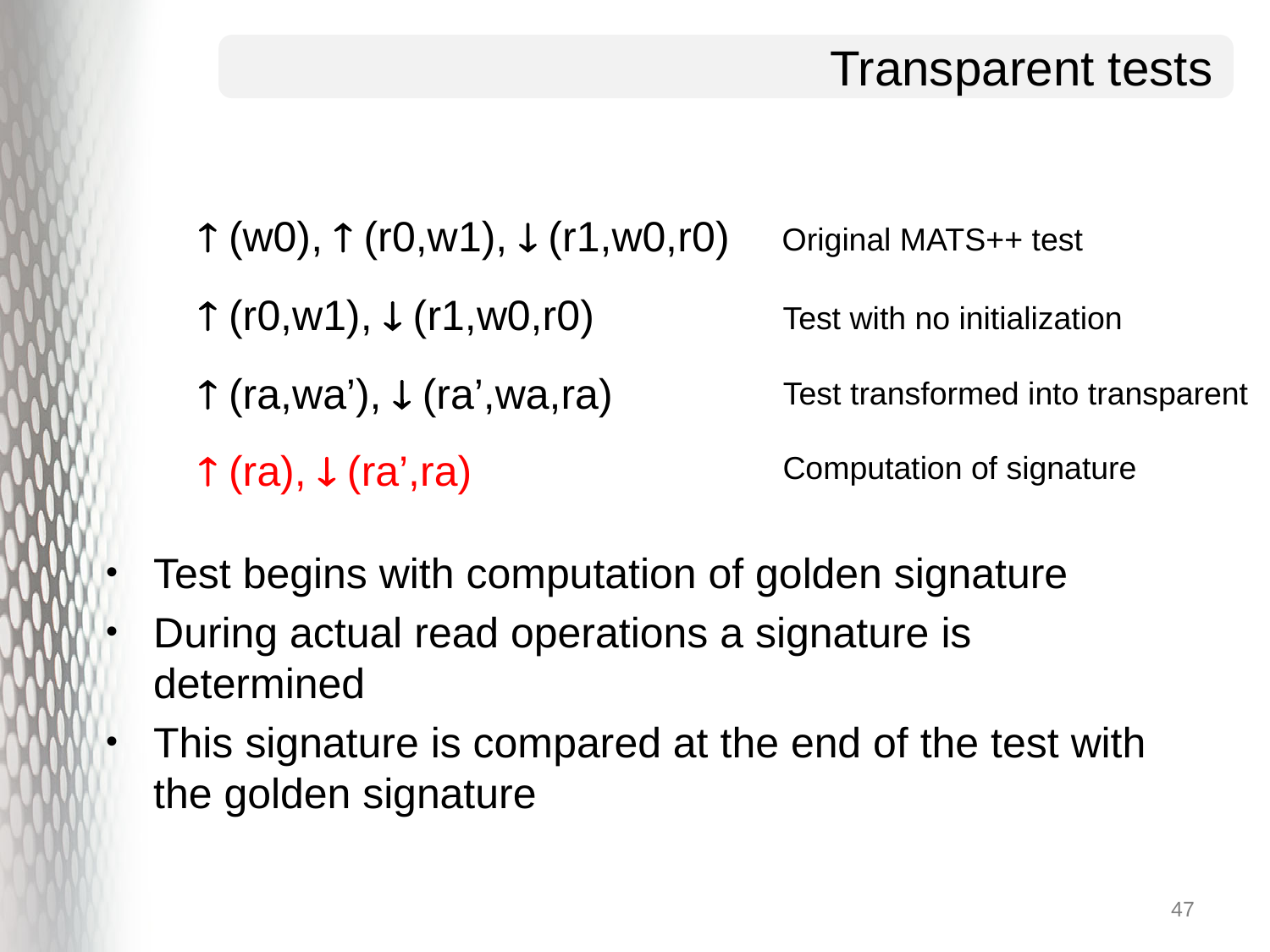

# Transparent tests
↑ (w0), ↑ (r0,w1), ↓ (r1,w0,r0)
Original MATS++ test
↑ (r0,w1), ↓ (r1,w0,r0)
Test with no initialization
↑ (ra,wa’), ↓ (ra’,wa,ra)
Test transformed into transparent
↑ (ra), ↓ (ra’,ra)
Computation of signature
Test begins with computation of golden signature
During actual read operations a signature is determined
This signature is compared at the end of the test with the golden signature